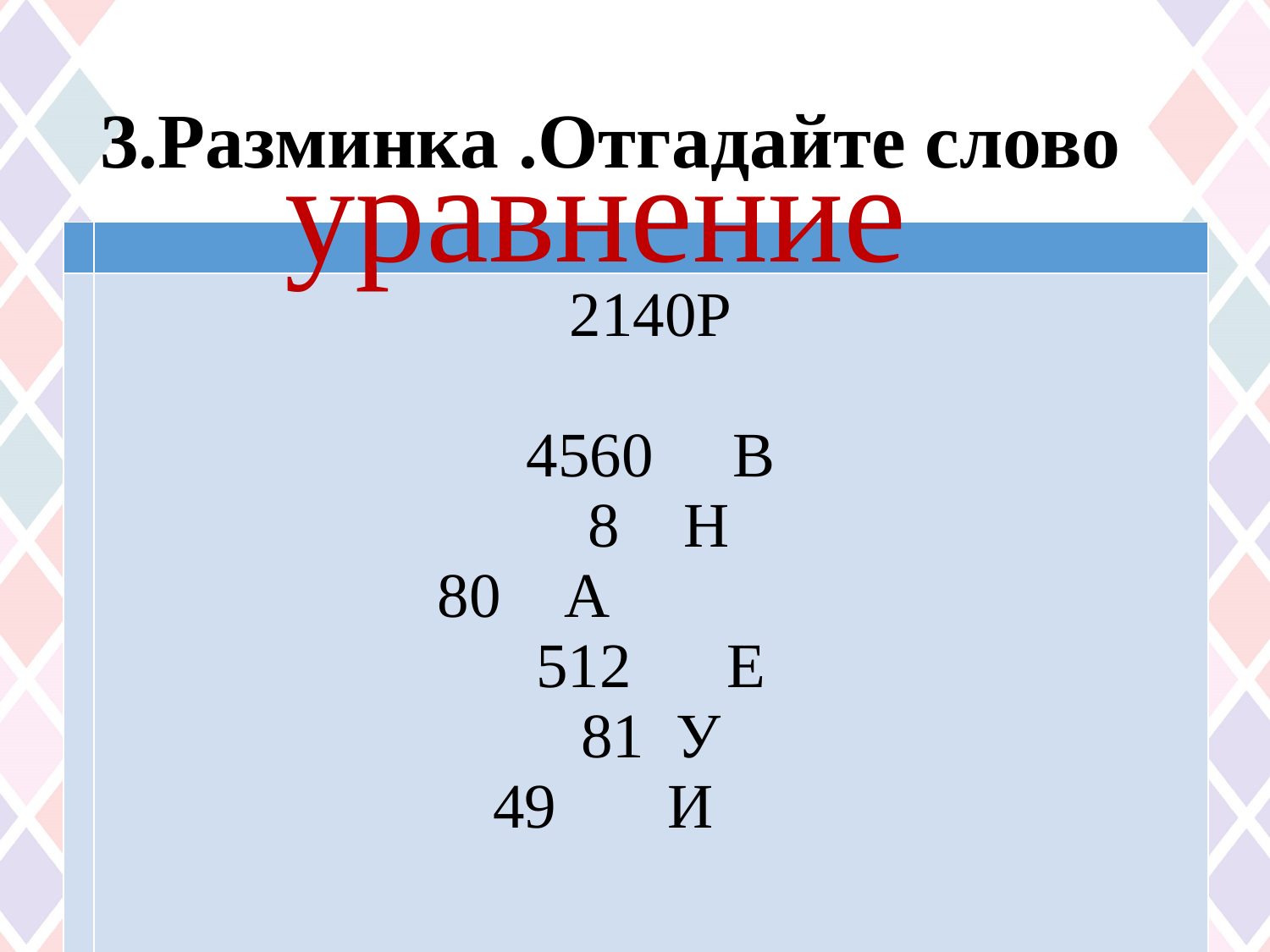

# 3.Разминка .Отгадайте слово
уравнение
|  |  |
| --- | --- |
|  | Р 4560 В 8 Н 80 А 512 Е 81 У 49 И |
|  |  |